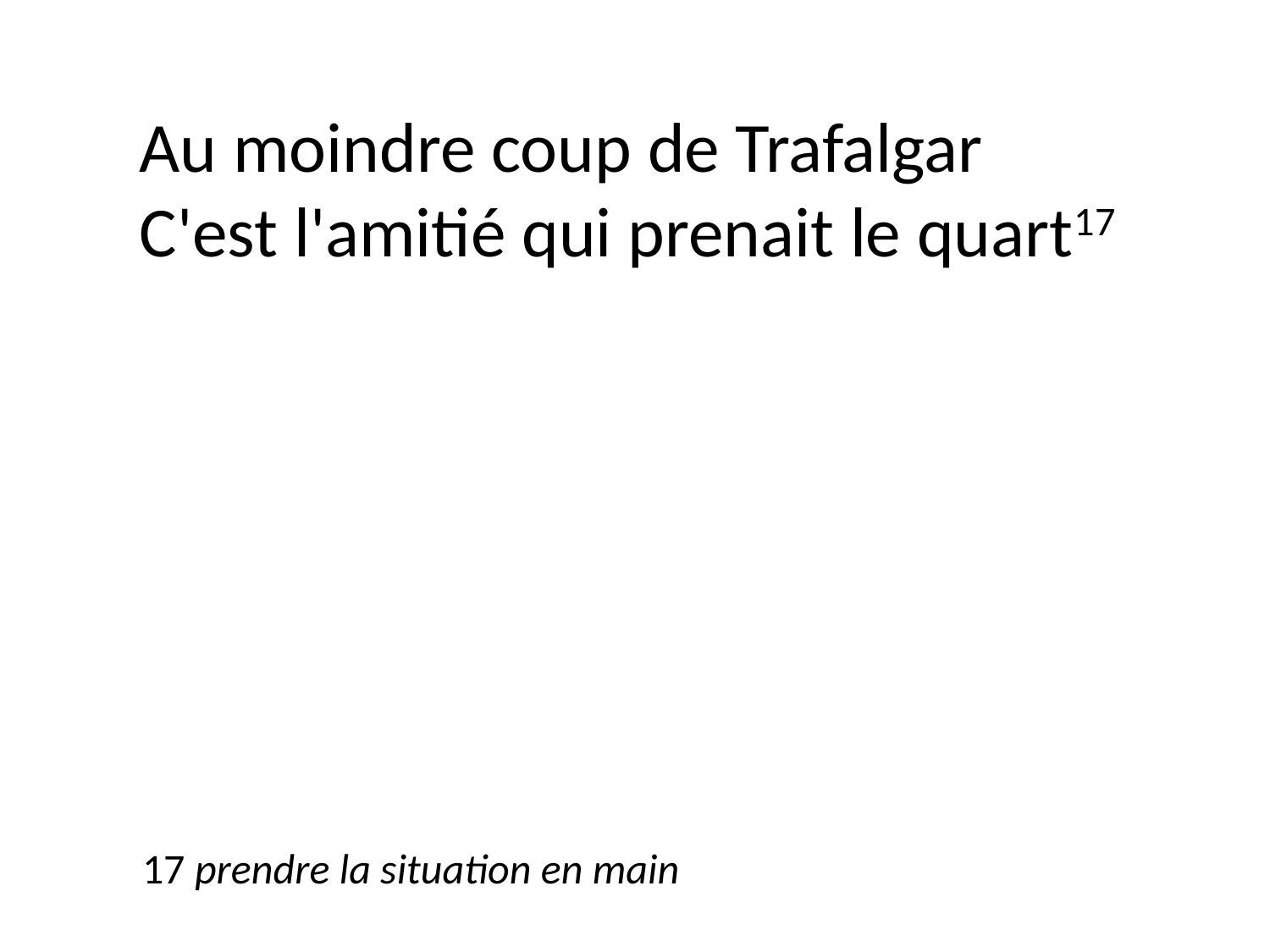

Au moindre coup de Trafalgar
C'est l'amitié qui prenait le quart17
17 prendre la situation en main